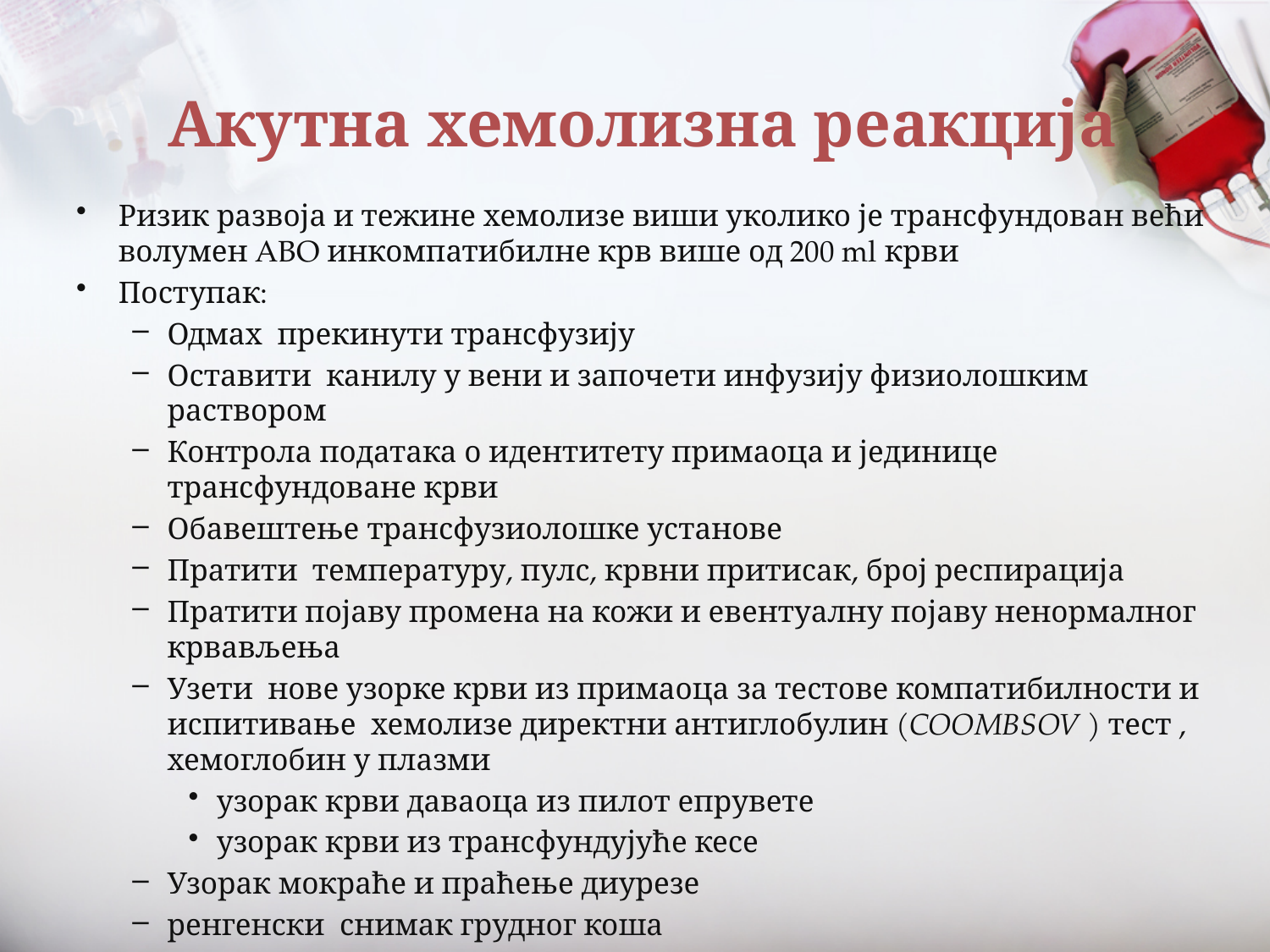

# Акутна хемолизна реакција
Ризик развоја и тежине хемолизе виши уколико је трансфундован већи волумен ABO инкомпатибилне крв више од 200 ml крви
Поступак:
Одмах  прекинути трансфузију
Оставити  канилу у вени и започети инфузију физиолошким раствором
Контрола података о идентитету примаоца и јединице трансфундоване крви
Обавештење трансфузиолошке установе
Пратити  температуру, пулс, крвни притисак, број респирација
Пратити појаву промена на кожи и евентуалну појаву ненормалног крвављења
Узети  нове узорке крви из примаоца за тестове компатибилности и испитивање  хемолизе директни антиглобулин (COOMBSOV ) тест , хемоглобин у плазми
узорак крви даваоца из пилот епрувете
узорак крви из трансфундујуће кесе
Узорак мокраће и праћење диурезе
ренгенски  снимак грудног коша